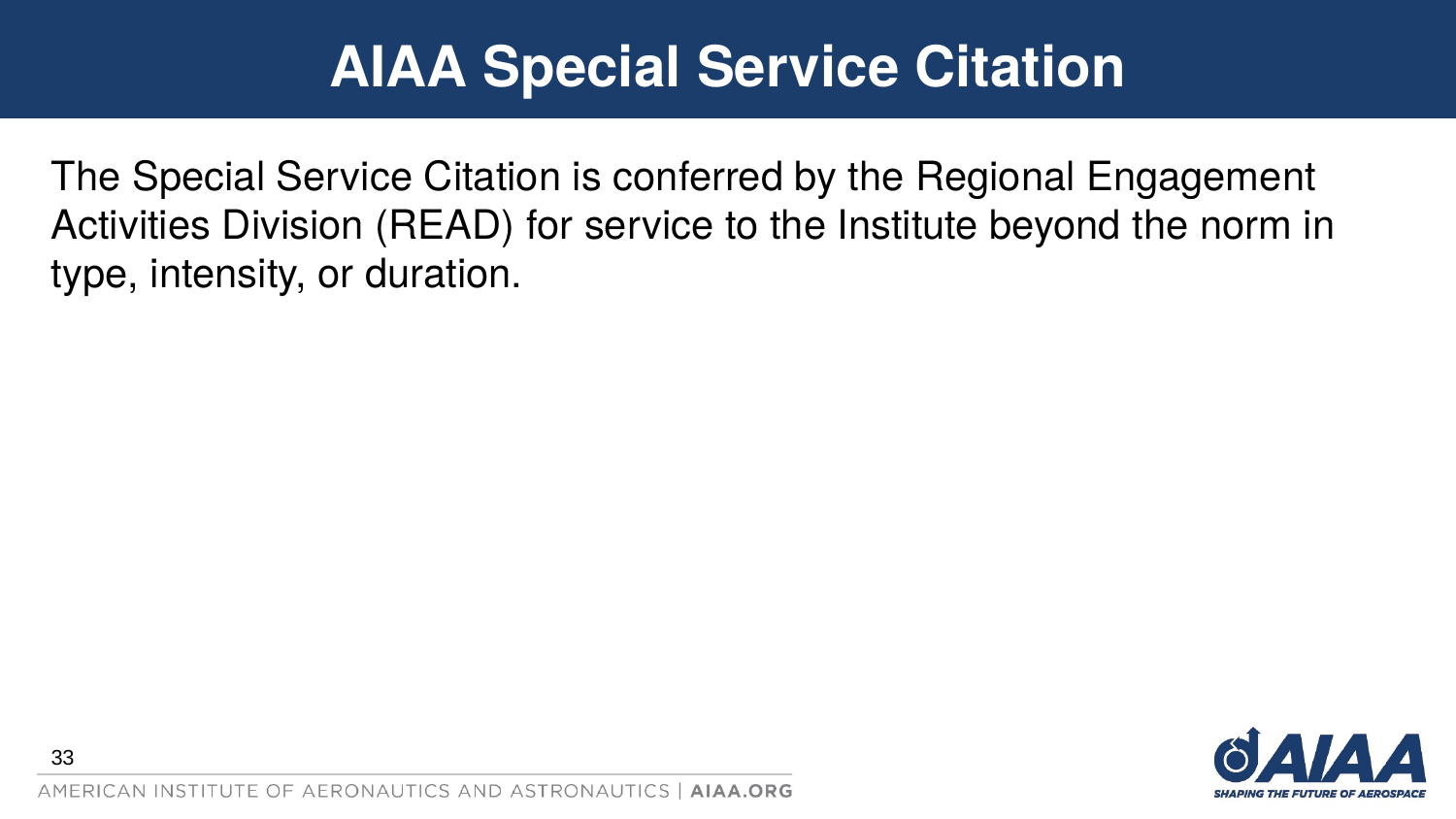

# AIAA Special Service Citation
The Special Service Citation is conferred by the Regional Engagement Activities Division (READ) for service to the Institute beyond the norm in type, intensity, or duration.
33